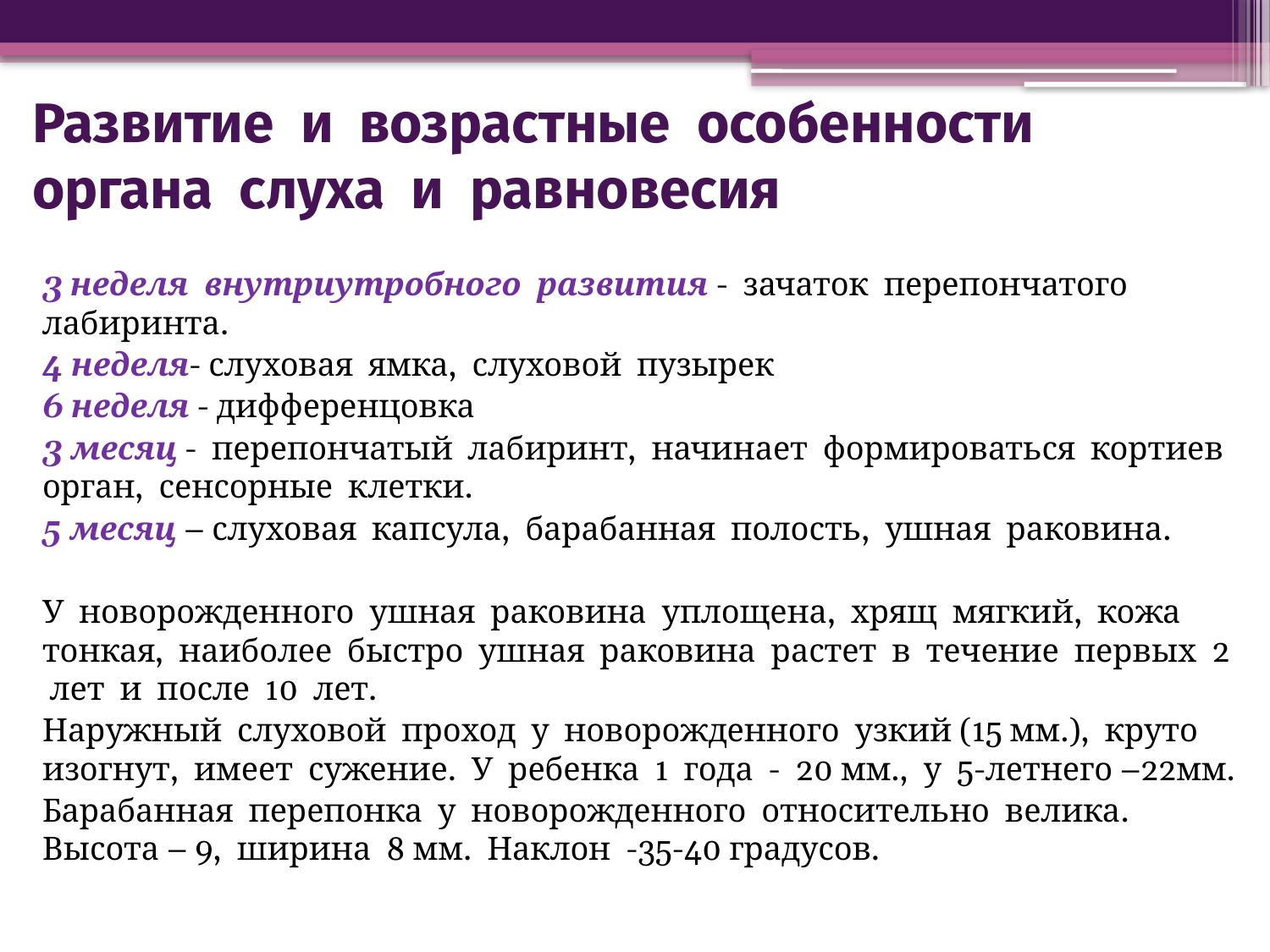

# Развитие  и  возрастные  особенности  органа  слуха  и  равновесия
3 неделя  внутриутробного  развития -  зачаток  перепончатого  лабиринта.
4 неделя- слуховая  ямка,  слуховой  пузырек
6 неделя - дифференцовка
3 месяц -  перепончатый  лабиринт,  начинает  формироваться  кортиев  орган,  сенсорные  клетки.
5 месяц – слуховая  капсула,  барабанная  полость,  ушная  раковина.

У  новорожденного  ушная  раковина  уплощена,  хрящ  мягкий,  кожа  тонкая,  наиболее  быстро  ушная  раковина  растет  в  течение  первых  2  лет  и  после  10  лет.
Наружный  слуховой  проход  у  новорожденного  узкий (15 мм.),  круто  изогнут,  имеет  сужение.  У  ребенка  1  года  -  20 мм.,  у  5-летнего –22мм.
Барабанная  перепонка  у  новорожденного  относительно  велика.  Высота – 9,  ширина  8 мм.  Наклон  -35-40 градусов.